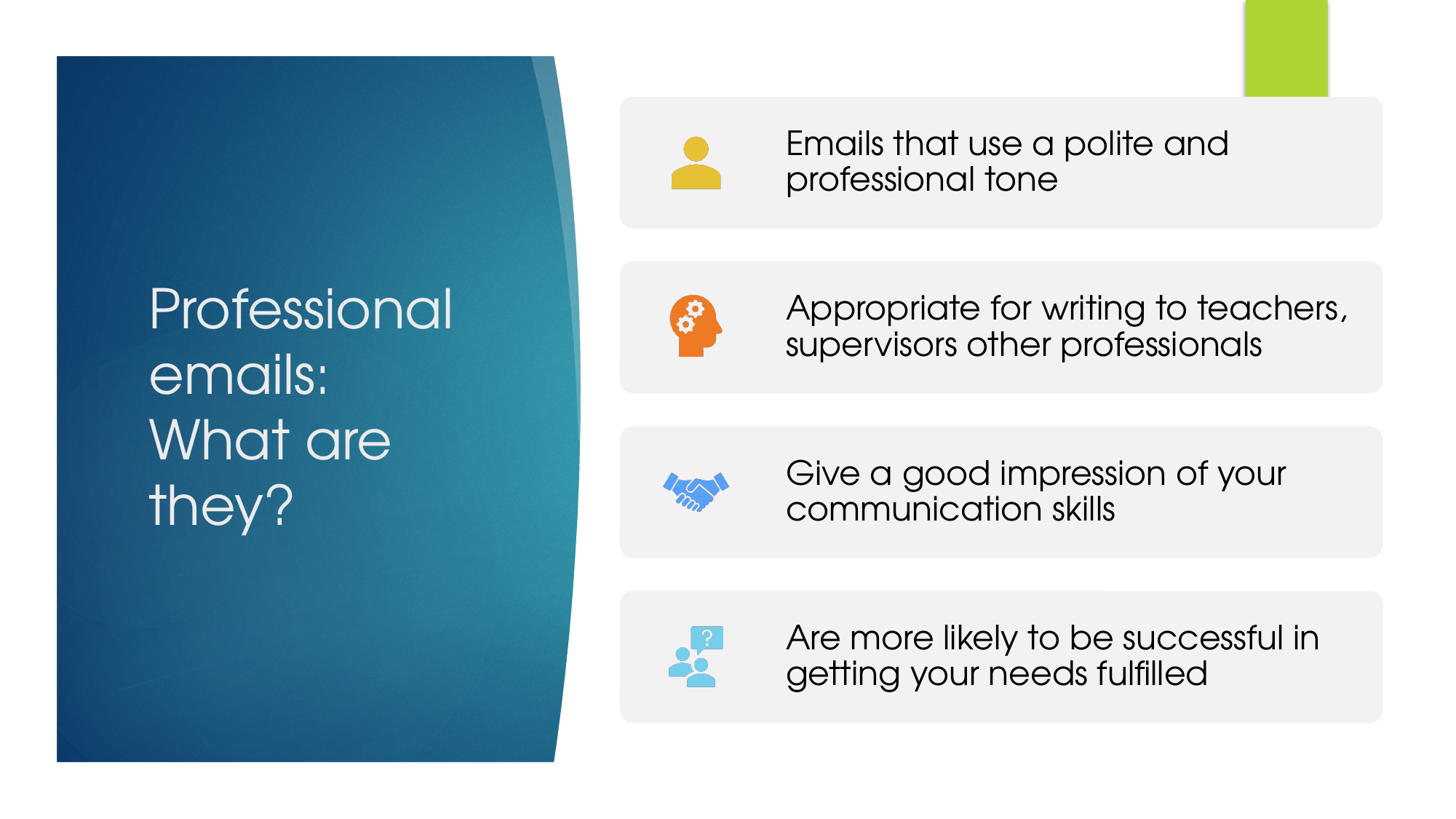

Emails that use a polite and professional tone
Appropriate for writing to teachers, supervisors other professionals
Give a good impression of your communication skills
Are more likely to be successful in getting your needs fulfilled
# Professional emails: What are they?